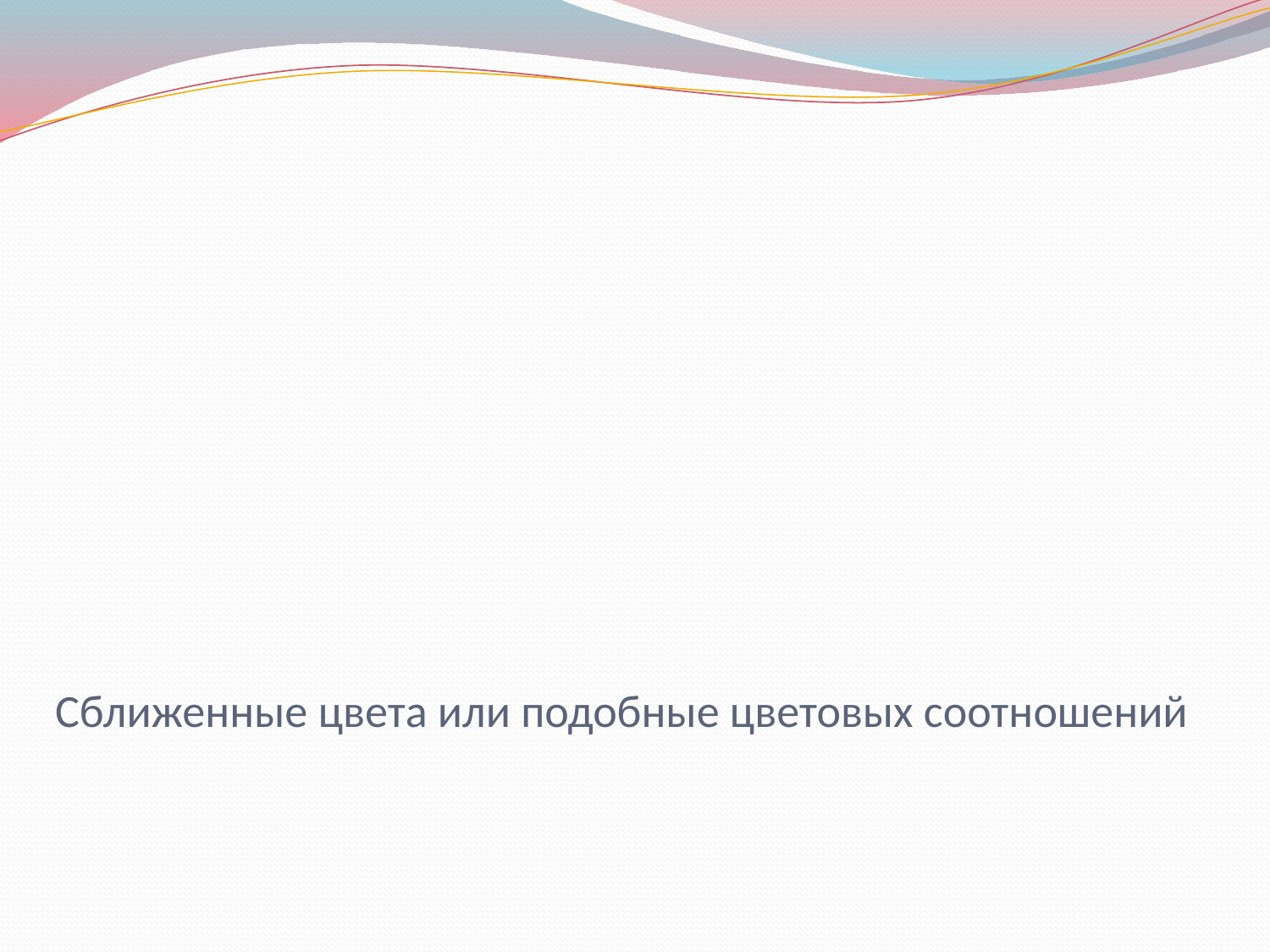

# Сближенные цвета или подобные цветовых соотношений